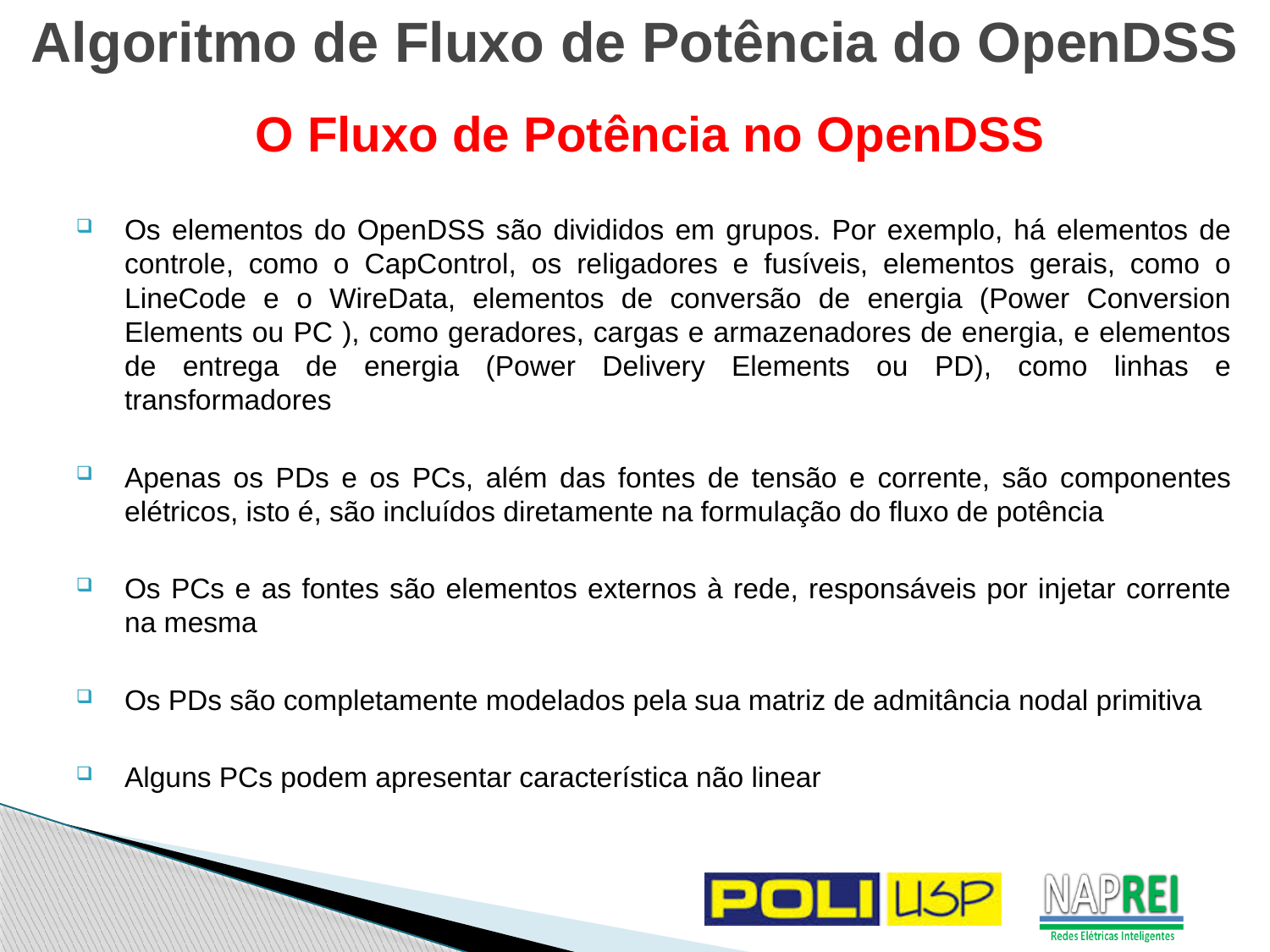

Algoritmo de Fluxo de Potência do OpenDSS
O Fluxo de Potência no OpenDSS
Os elementos do OpenDSS são divididos em grupos. Por exemplo, há elementos de controle, como o CapControl, os religadores e fusíveis, elementos gerais, como o LineCode e o WireData, elementos de conversão de energia (Power Conversion Elements ou PC ), como geradores, cargas e armazenadores de energia, e elementos de entrega de energia (Power Delivery Elements ou PD), como linhas e transformadores

Apenas os PDs e os PCs, além das fontes de tensão e corrente, são componentes elétricos, isto é, são incluídos diretamente na formulação do fluxo de potência

Os PCs e as fontes são elementos externos à rede, responsáveis por injetar corrente na mesma

Os PDs são completamente modelados pela sua matriz de admitância nodal primitiva

Alguns PCs podem apresentar característica não linear